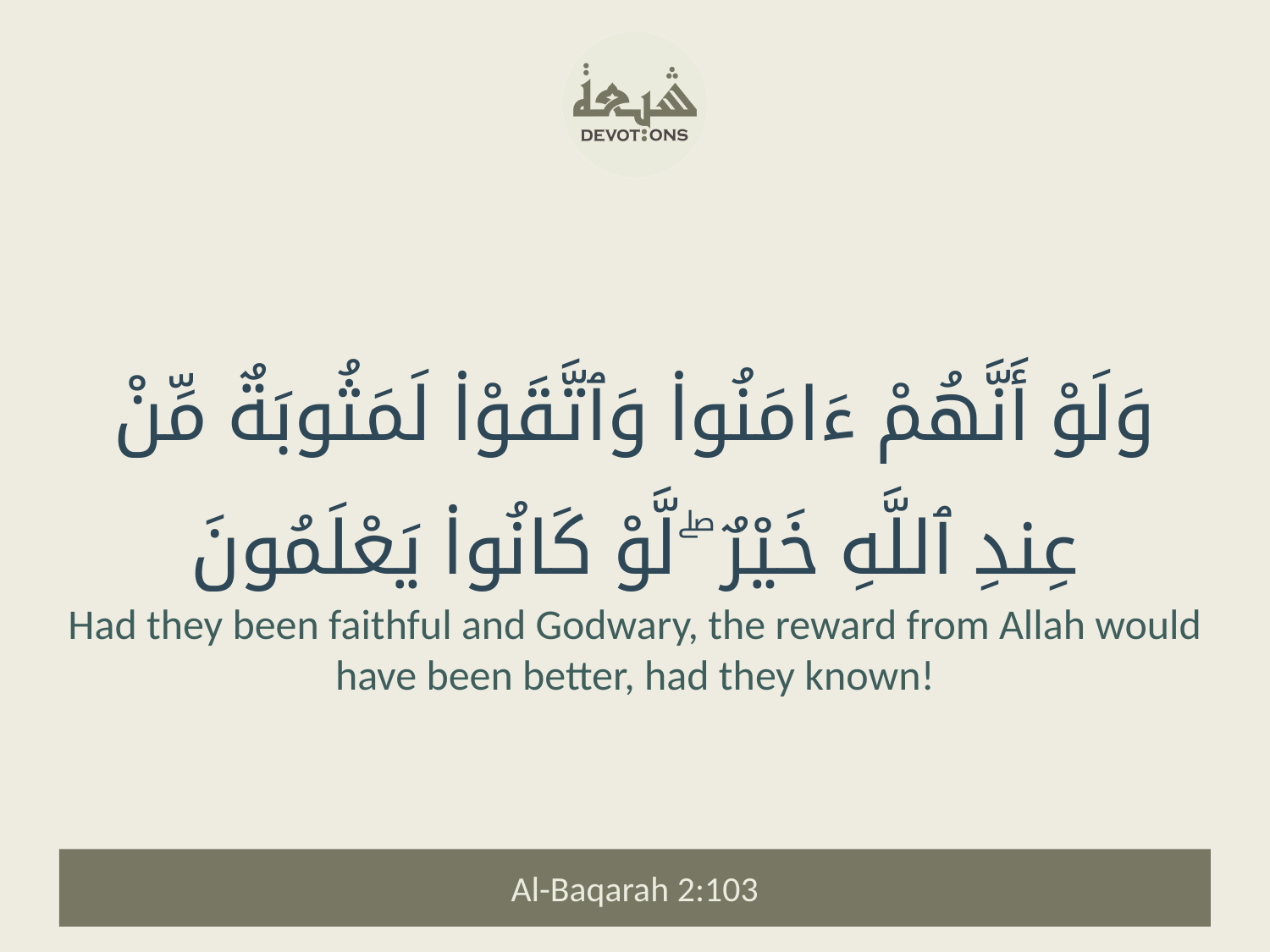

وَلَوْ أَنَّهُمْ ءَامَنُوا۟ وَٱتَّقَوْا۟ لَمَثُوبَةٌ مِّنْ عِندِ ٱللَّهِ خَيْرٌ ۖ لَّوْ كَانُوا۟ يَعْلَمُونَ
Had they been faithful and Godwary, the reward from Allah would have been better, had they known!
Al-Baqarah 2:103